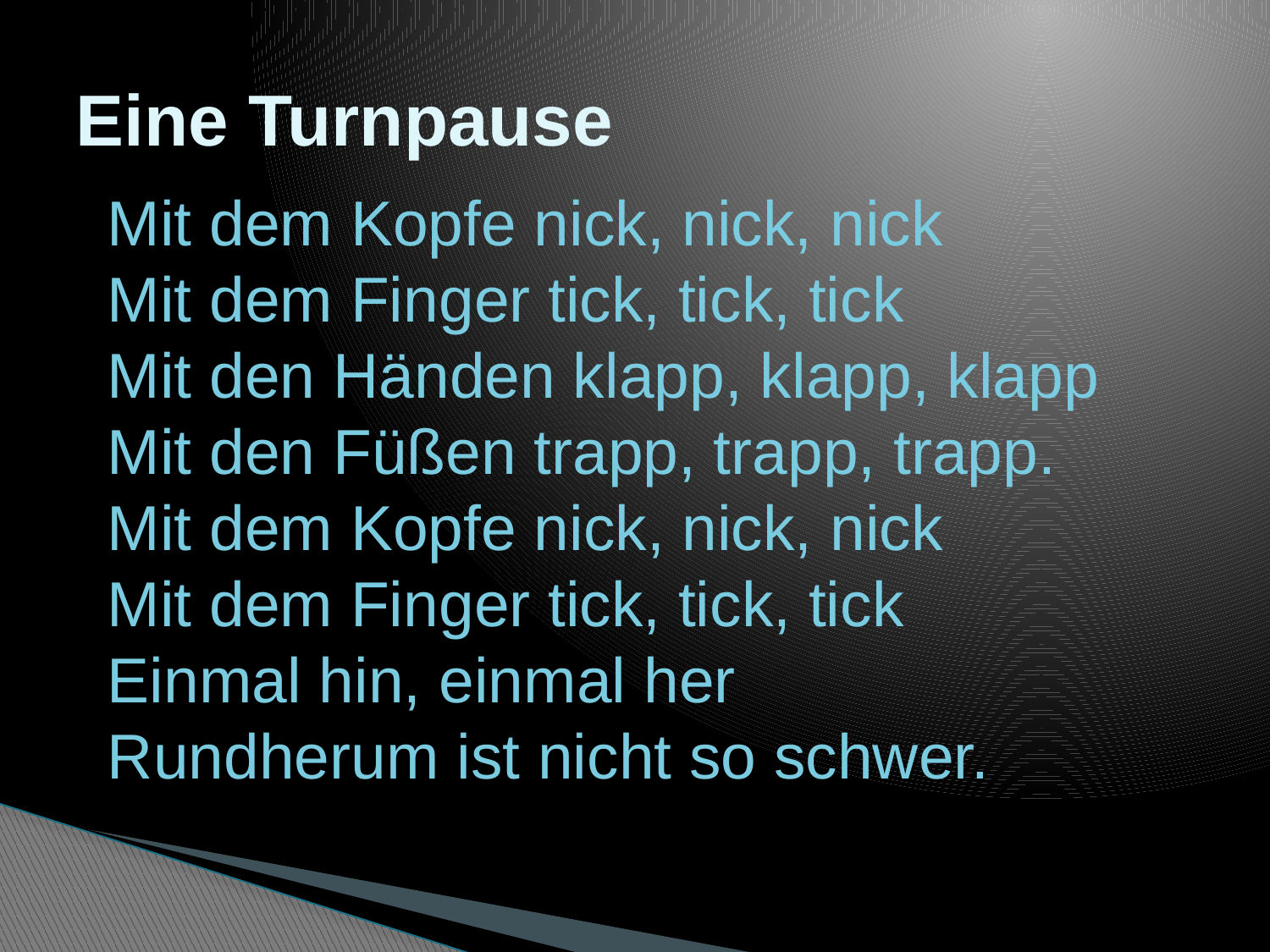

# Eine Turnpause
Mit dem Kopfe nick, nick, nick
Mit dem Finger tick, tick, tick
Mit den Händen klapp, klapp, klapp
Mit den Füßen trapp, trapp, trapp.
Mit dem Kopfe nick, nick, nick
Mit dem Finger tick, tick, tick
Einmal hin, einmal her
Rundherum ist nicht so schwer.